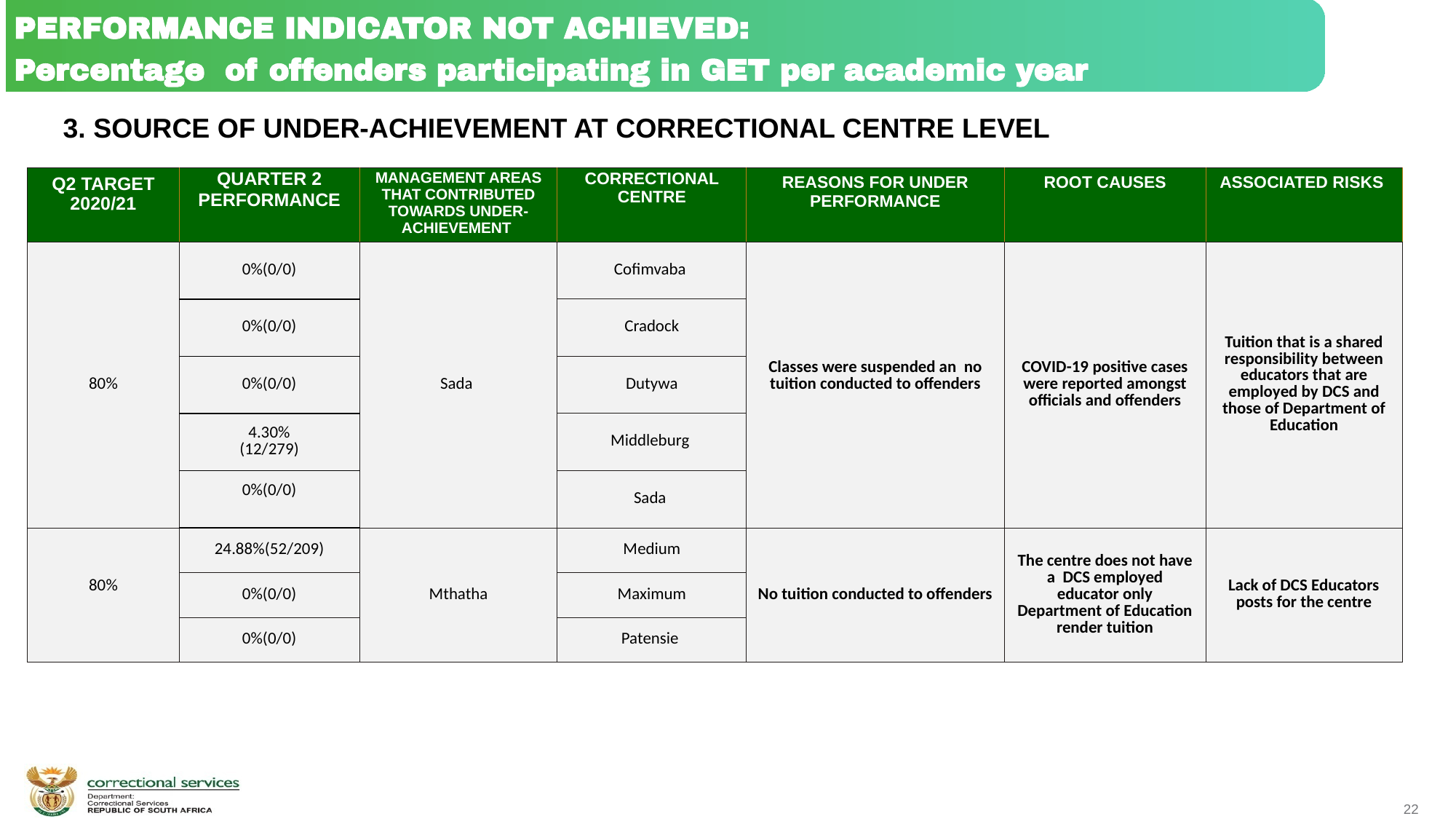

PERFORMANCE INDICATOR NOT ACHIEVED:
Percentage  of offenders participating in GET per academic year
     3. SOURCE OF UNDER-ACHIEVEMENT AT CORRECTIONAL CENTRE LEVEL
| Q2 TARGET 2020/21 | QUARTER 2 PERFORMANCE | MANAGEMENT AREAS THAT CONTRIBUTED TOWARDS UNDER-ACHIEVEMENT | CORRECTIONAL CENTRE | REASONS FOR UNDER PERFORMANCE | ROOT CAUSES | ASSOCIATED RISKS |
| --- | --- | --- | --- | --- | --- | --- |
| 80% | 0%(0/0) | Sada | Cofimvaba | Classes were suspended an no tuition conducted to offenders | COVID-19 positive cases were reported amongst officials and offenders | Tuition that is a shared responsibility between educators that are employed by DCS and those of Department of Education |
|  | 0%(0/0) |  | Cradock |  |  |  |
|  | 0%(0/0) |  | Dutywa |  |  |  |
|  | 4.30% (12/279) |  | Middleburg |  |  |  |
|  | 0%(0/0) |  | Sada |  |  |  |
| 80% | 24.88%(52/209) | Mthatha | Medium | No tuition conducted to offenders | The centre does not have a DCS employed educator only Department of Education render tuition | Lack of DCS Educators posts for the centre |
|  | 0%(0/0) |  | Maximum |  |  |  |
|  | 0%(0/0) |  | Patensie |  |  |  |